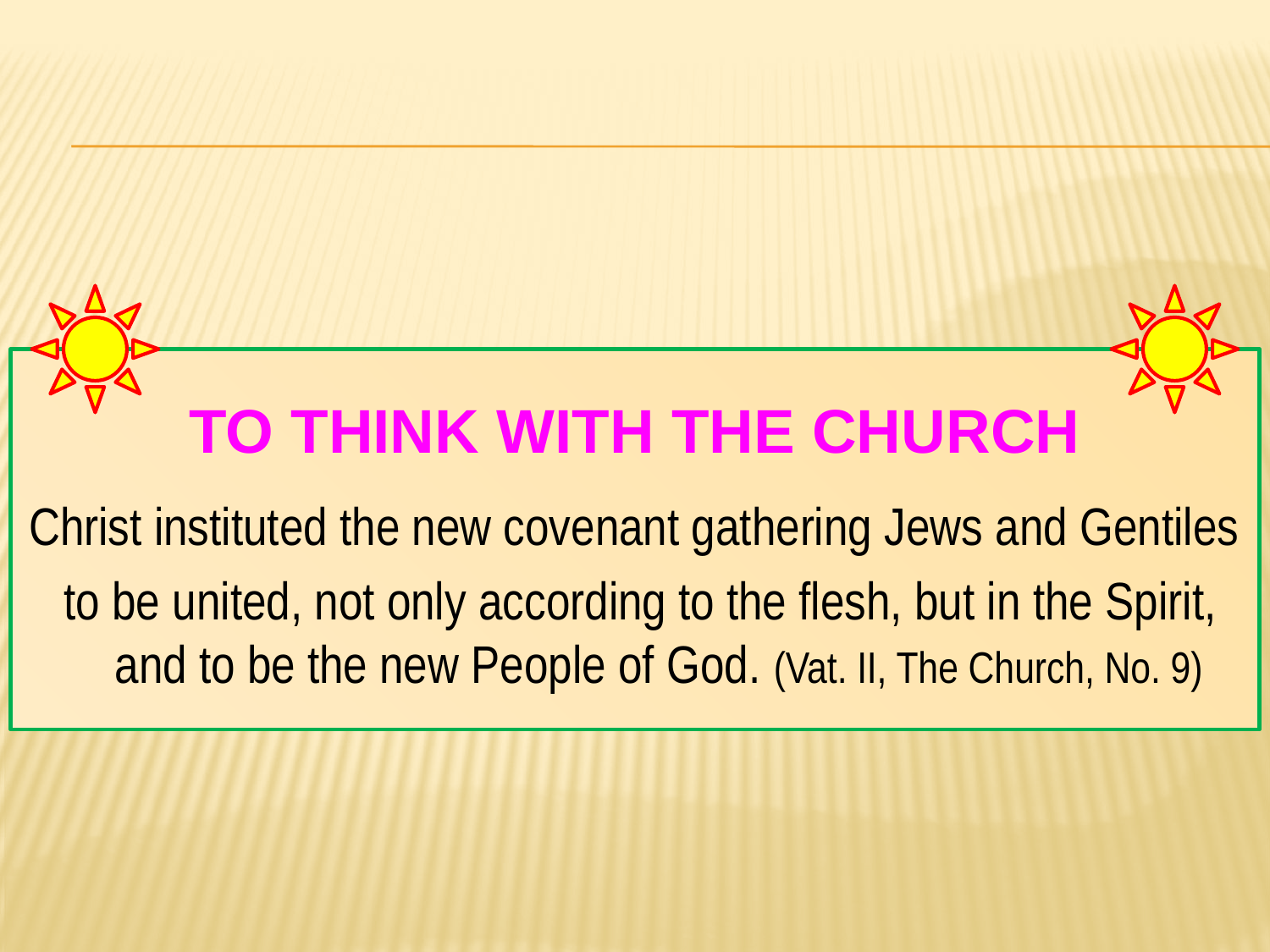

# To Think with the Church
Christ instituted the new covenant gathering Jews and Gentiles
 to be united, not only according to the flesh, but in the Spirit, and to be the new People of God. (Vat. II, The Church, No. 9)